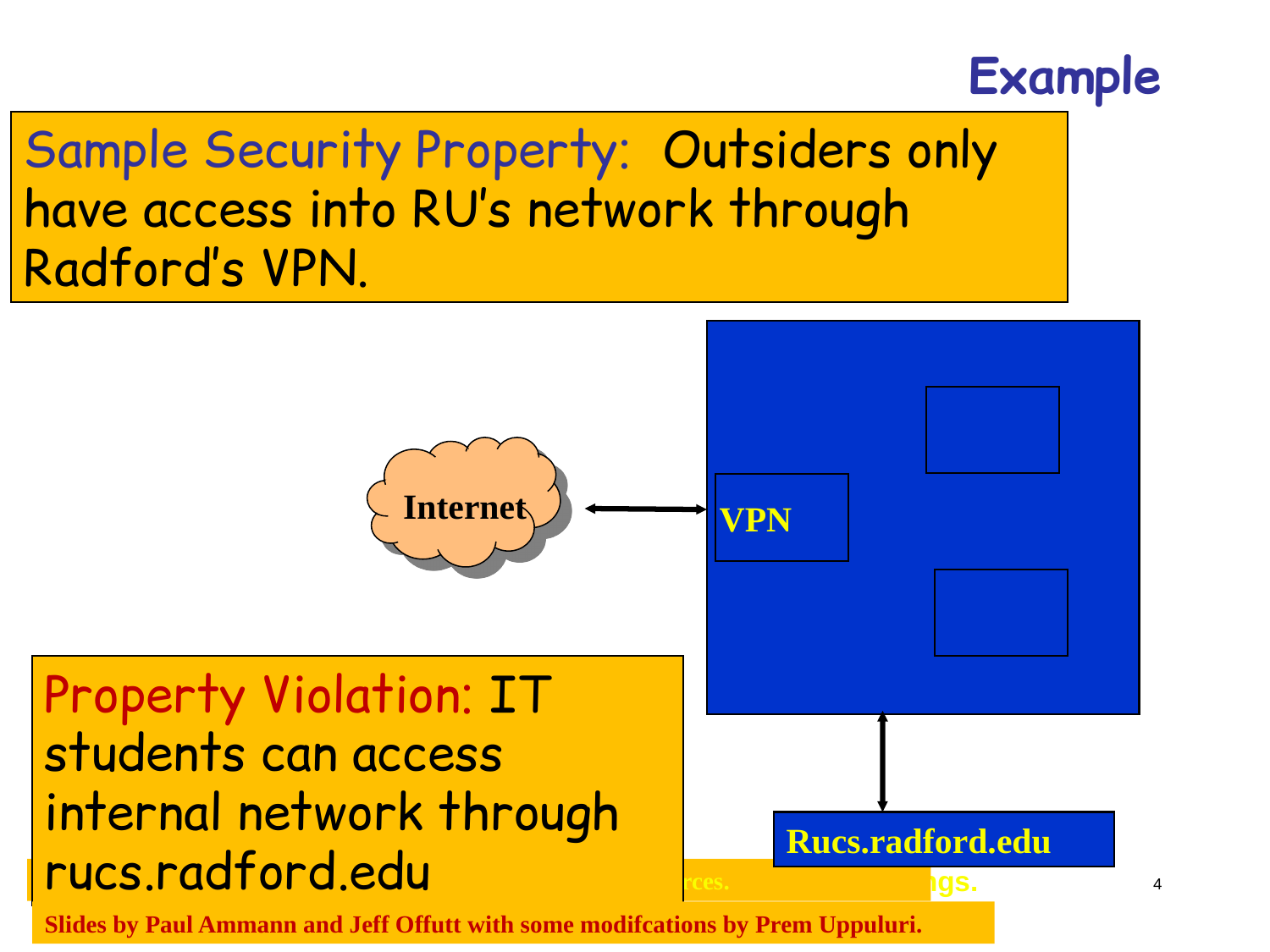

# Example
Sample Security Property:  Outsiders only have access into RU’s network through Radford’s VPN.
VPN

Internet

Property Violation: IT students can access internal network through rucs.radford.edu

Rucs.radford.edu
Introduction to Software Testing  (Ch 9.2)
© Ammann & Offutt
4
Slides by Paul Ammann and Jeff Offutt with some modifcations by Prem Uppuluri.